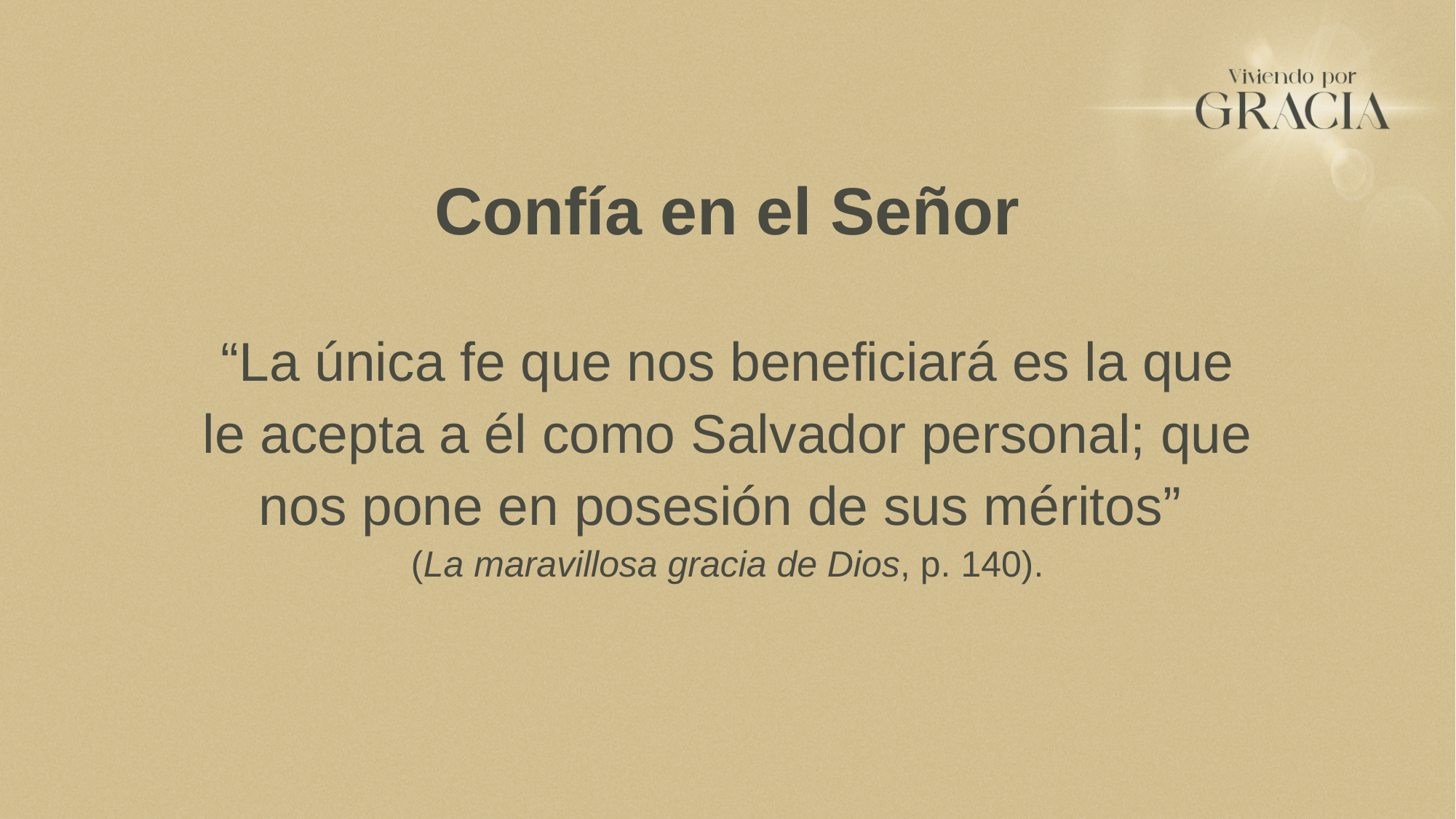

Confía en el Señor

“La única fe que nos beneficiará es la que le acepta a él como Salvador personal; que nos pone en posesión de sus méritos”
(La maravillosa gracia de Dios, p. 140).